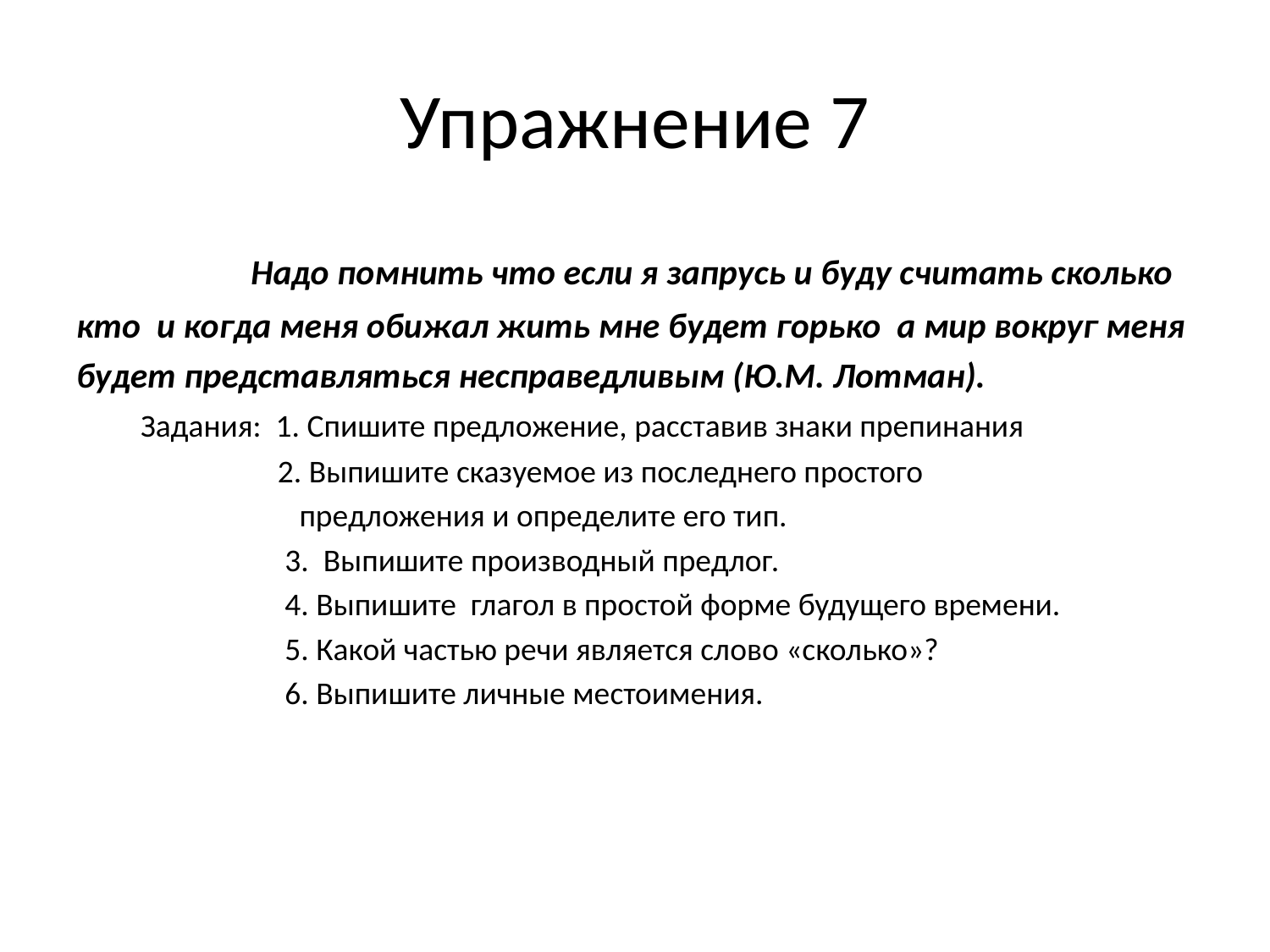

# Упражнение 7
 		Надо помнить что если я запрусь и буду считать сколько
кто  и когда меня обижал жить мне будет горько  а мир вокруг меня
будет представляться несправедливым (Ю.М. Лотман).
        Задания:  1. Спишите предложение, расставив знаки препинания
                            2. Выпишите сказуемое из последнего простого
                               предложения и определите его тип.
                             3.  Выпишите производный предлог.
                             4. Выпишите  глагол в простой форме будущего времени.
                             5. Какой частью речи является слово «сколько»?
                             6. Выпишите личные местоимения.